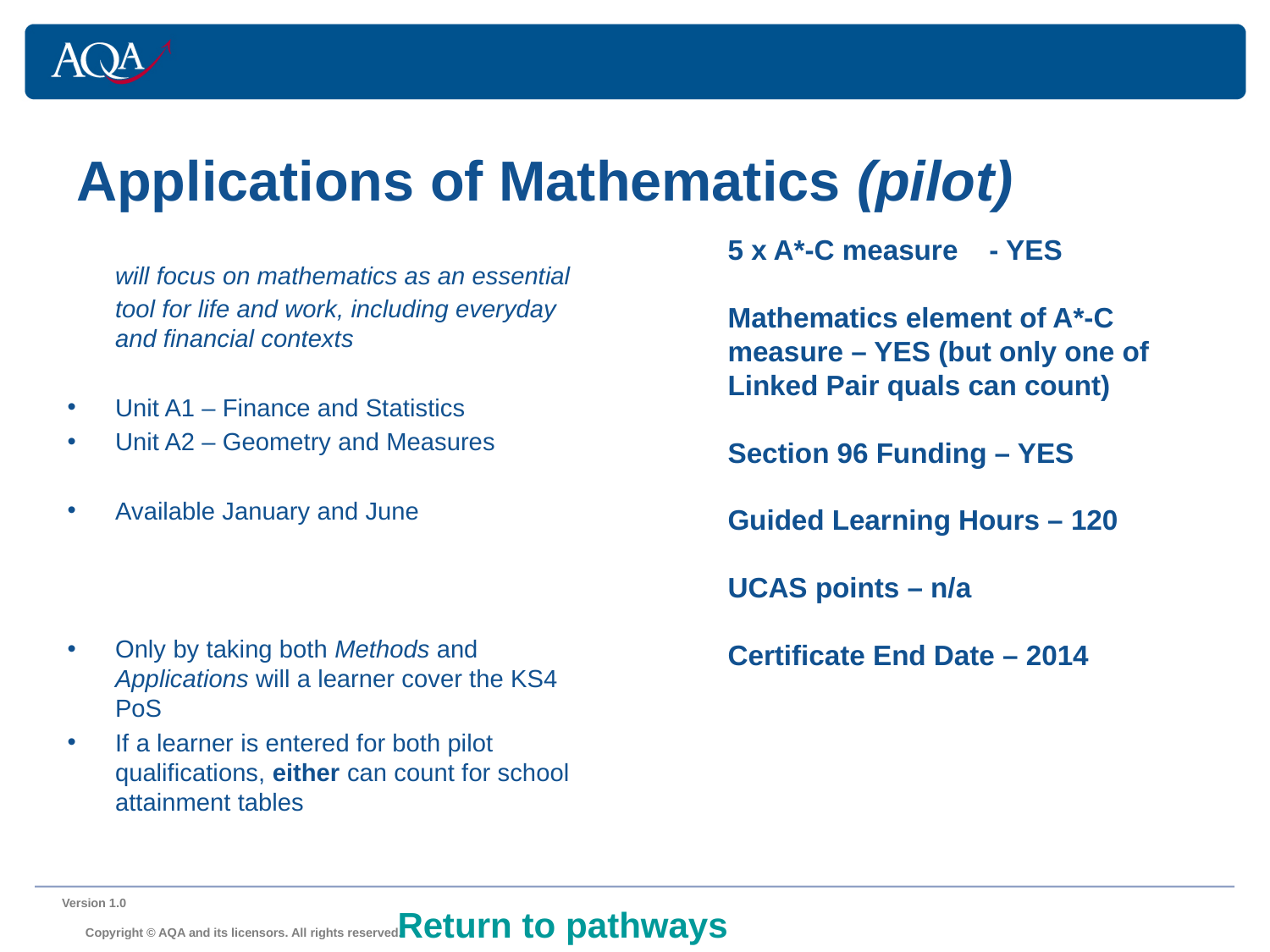

# Applications of Mathematics (pilot)
5 x A*-C measure    - YES

Mathematics element of A*-C measure – YES (but only one of Linked Pair quals can count)

Section 96 Funding – YES

Guided Learning Hours – 120

UCAS points – n/a

Certificate End Date – 2014

	will focus on mathematics as an essential tool for life and work, including everyday and financial contexts

Unit A1 – Finance and Statistics
Unit A2 – Geometry and Measures

Available January and June

Only by taking both Methods and Applications will a learner cover the KS4 PoS
If a learner is entered for both pilot qualifications, either can count for school attainment tables
Version 1.0                       	       Copyright © AQA and its licensors. All rights reserved.
Return to pathways